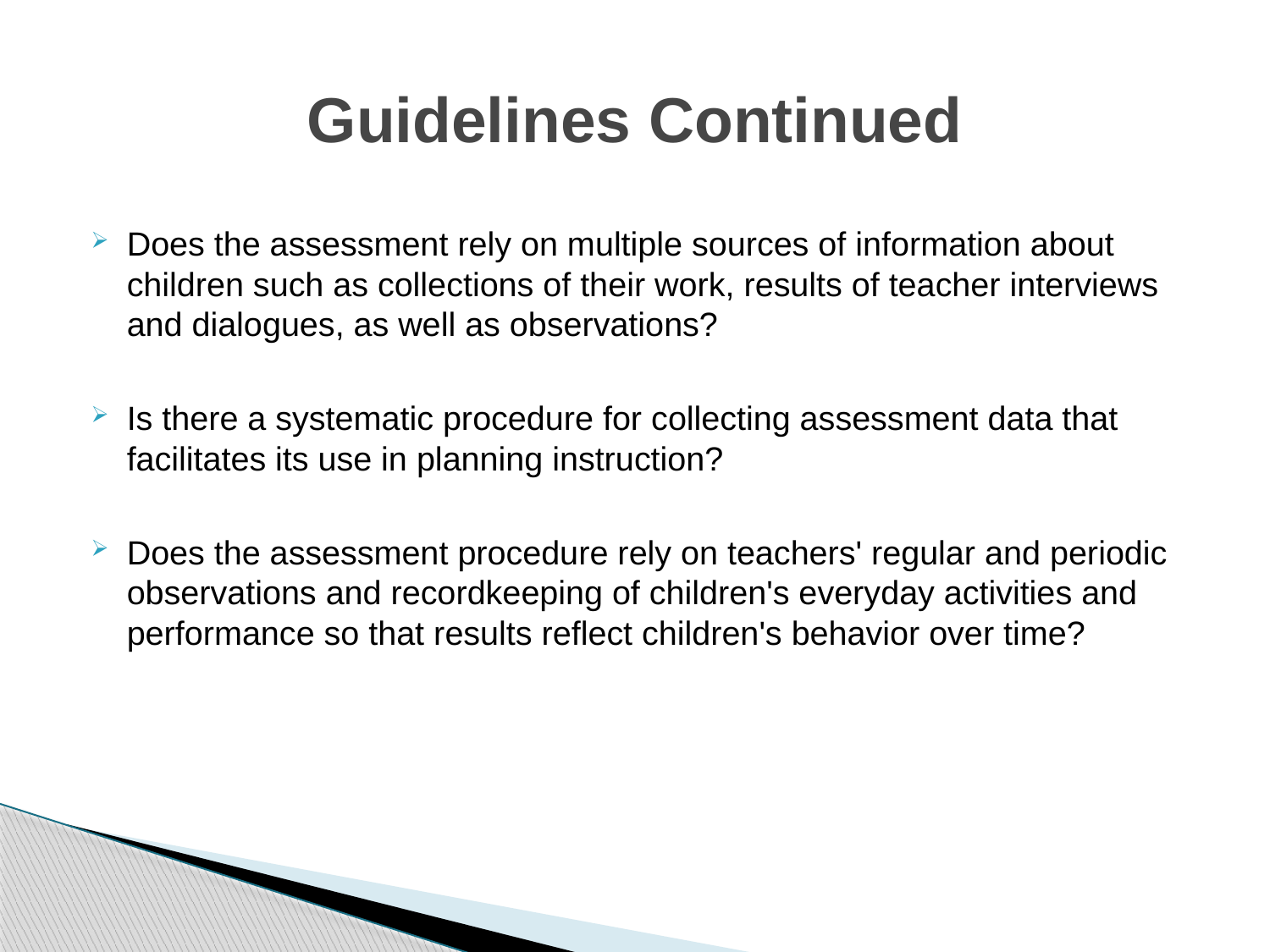

# Guidelines Continued

Does the assessment rely on multiple sources of information about children such as collections of their work, results of teacher interviews and dialogues, as well as observations?

Is there a systematic procedure for collecting assessment data that facilitates its use in planning instruction?

Does the assessment procedure rely on teachers' regular and periodic observations and recordkeeping of children's everyday activities and performance so that results reflect children's behavior over time?